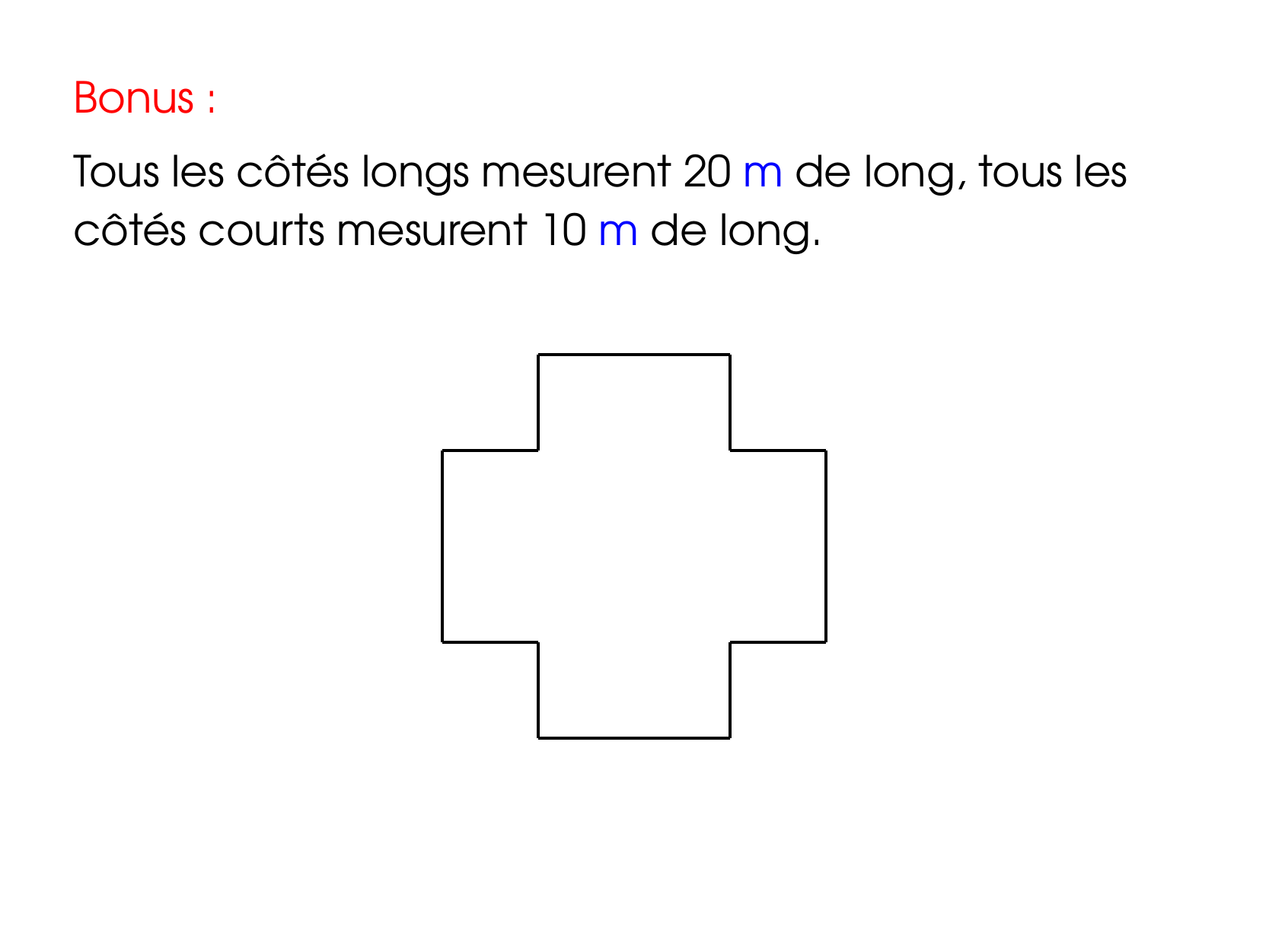

Bonus :
Tous les côtés longs mesurent 20 m de long, tous les côtés courts mesurent 10 m de long.